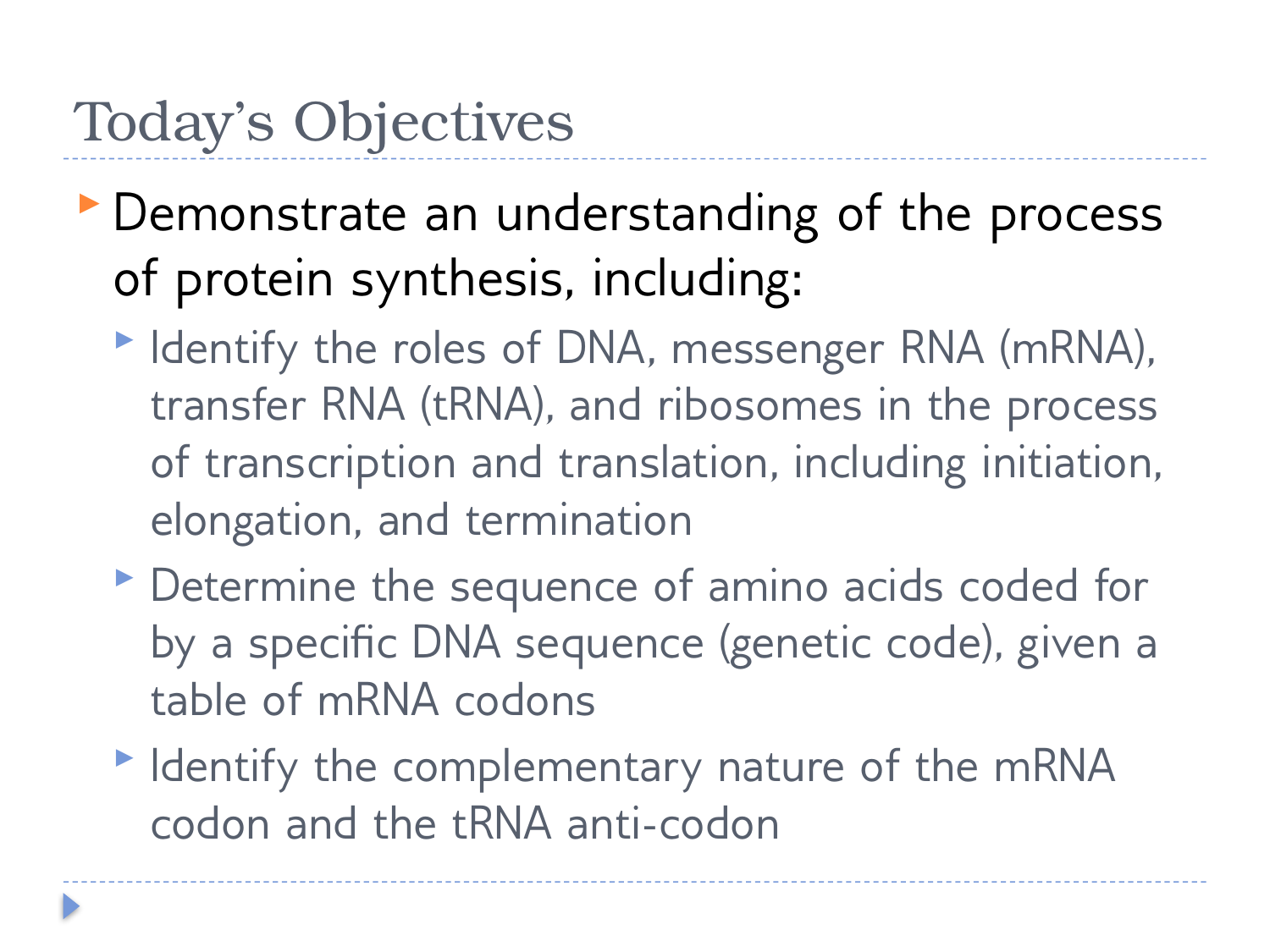

# Today’s Objectives
Demonstrate an understanding of the process of protein synthesis, including:
Identify the roles of DNA, messenger RNA (mRNA), transfer RNA (tRNA), and ribosomes in the process of transcription and translation, including initiation, elongation, and termination
Determine the sequence of amino acids coded for by a specific DNA sequence (genetic code), given a table of mRNA codons
Identify the complementary nature of the mRNA codon and the tRNA anti-codon